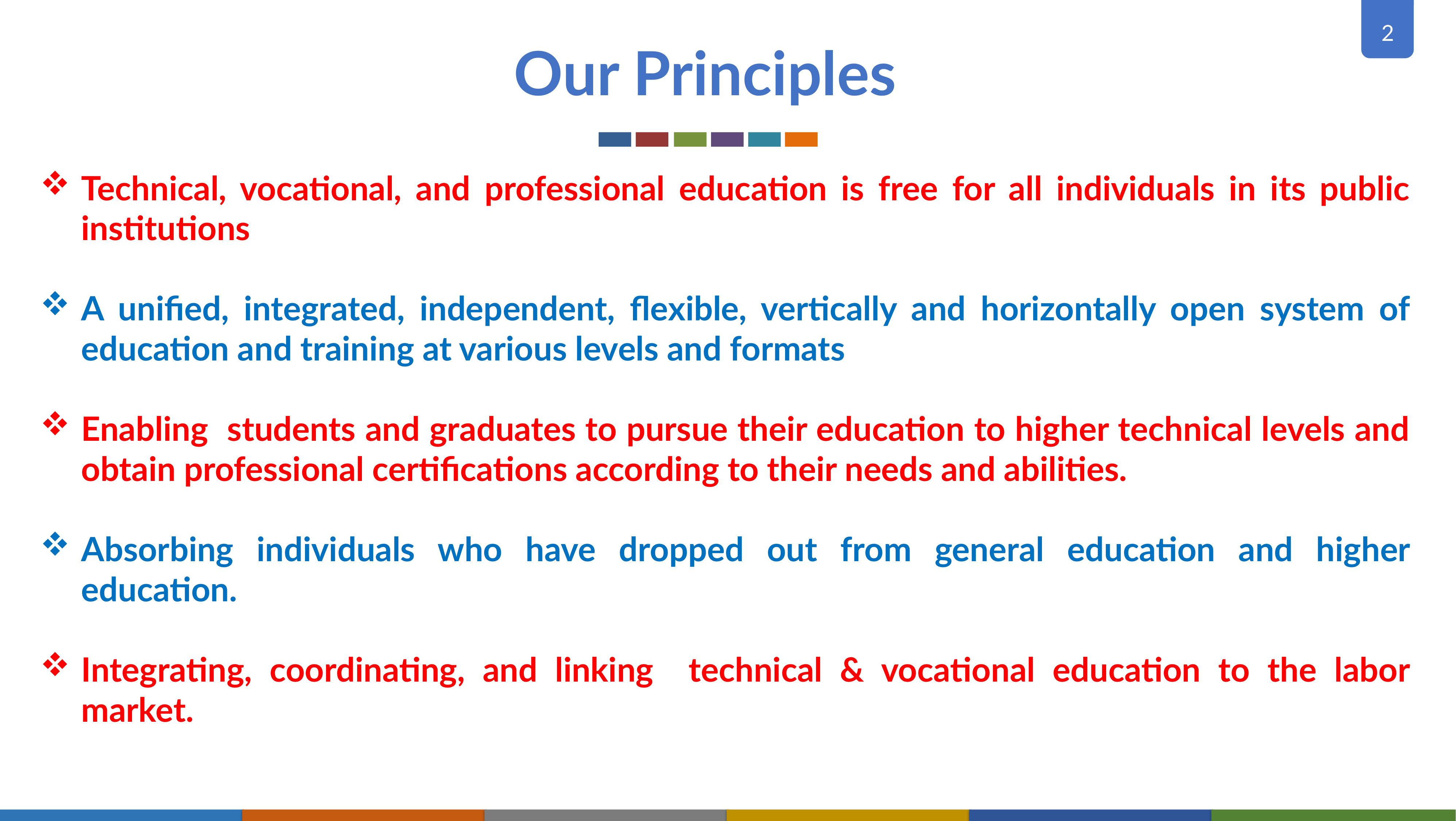

Our Principles

Technical, vocational, and professional education is free for all individuals in its public institutions

A unified, integrated, independent, flexible, vertically and horizontally open system of education and training at various levels and formats

Enabling  students and graduates to pursue their education to higher technical levels and obtain professional certifications according to their needs and abilities.

Absorbing individuals who have dropped out from general education and higher education.

Integrating, coordinating, and linking  technical & vocational education to the labor market.